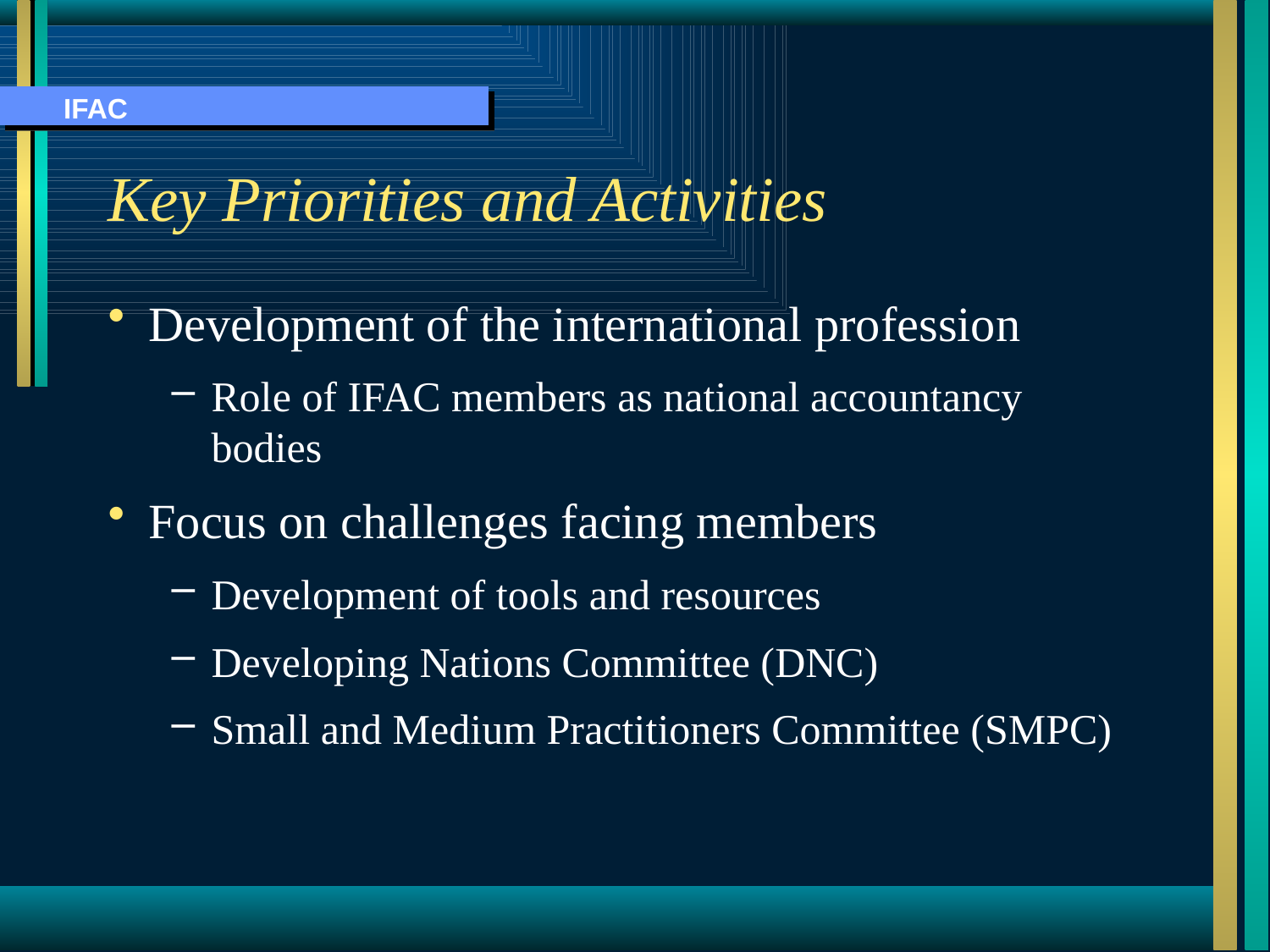

IFAC

# Key Priorities and Activities
Development of the international profession
Role of IFAC members as national accountancy bodies
Focus on challenges facing members
Development of tools and resources
Developing Nations Committee (DNC)
Small and Medium Practitioners Committee (SMPC)